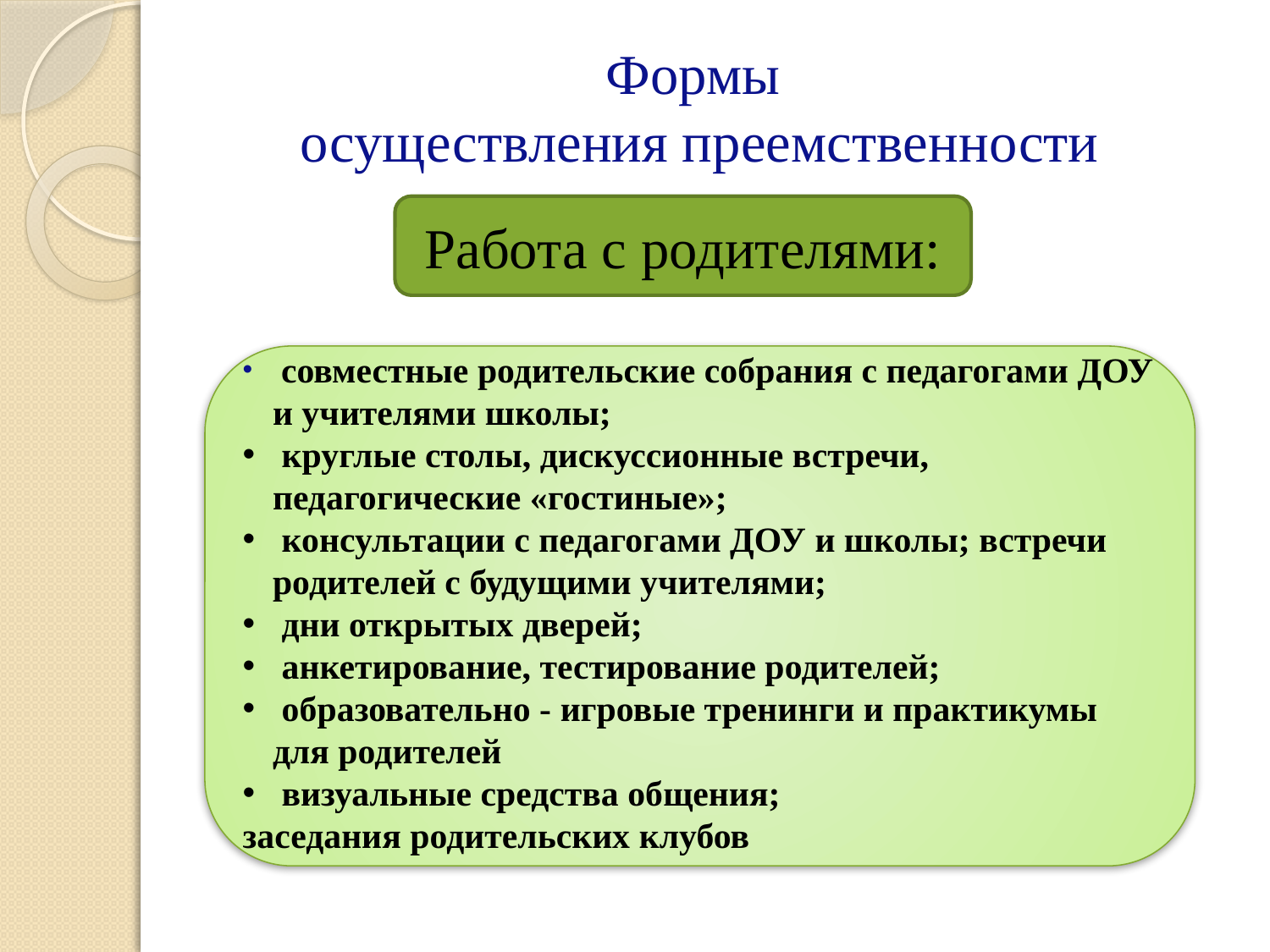

# Формы осуществления преемственности
Работа с родителями:

 совместные родительские собрания с педагогами ДОУ и учителями школы;
 круглые столы, дискуссионные встречи, педагогические «гостиные»;
 консультации с педагогами ДОУ и школы; встречи родителей с будущими учителями;
 дни открытых дверей;
 анкетирование, тестирование родителей;
 образовательно - игровые тренинги и практикумы для родителей
 визуальные средства общения;
заседания родительских клубов